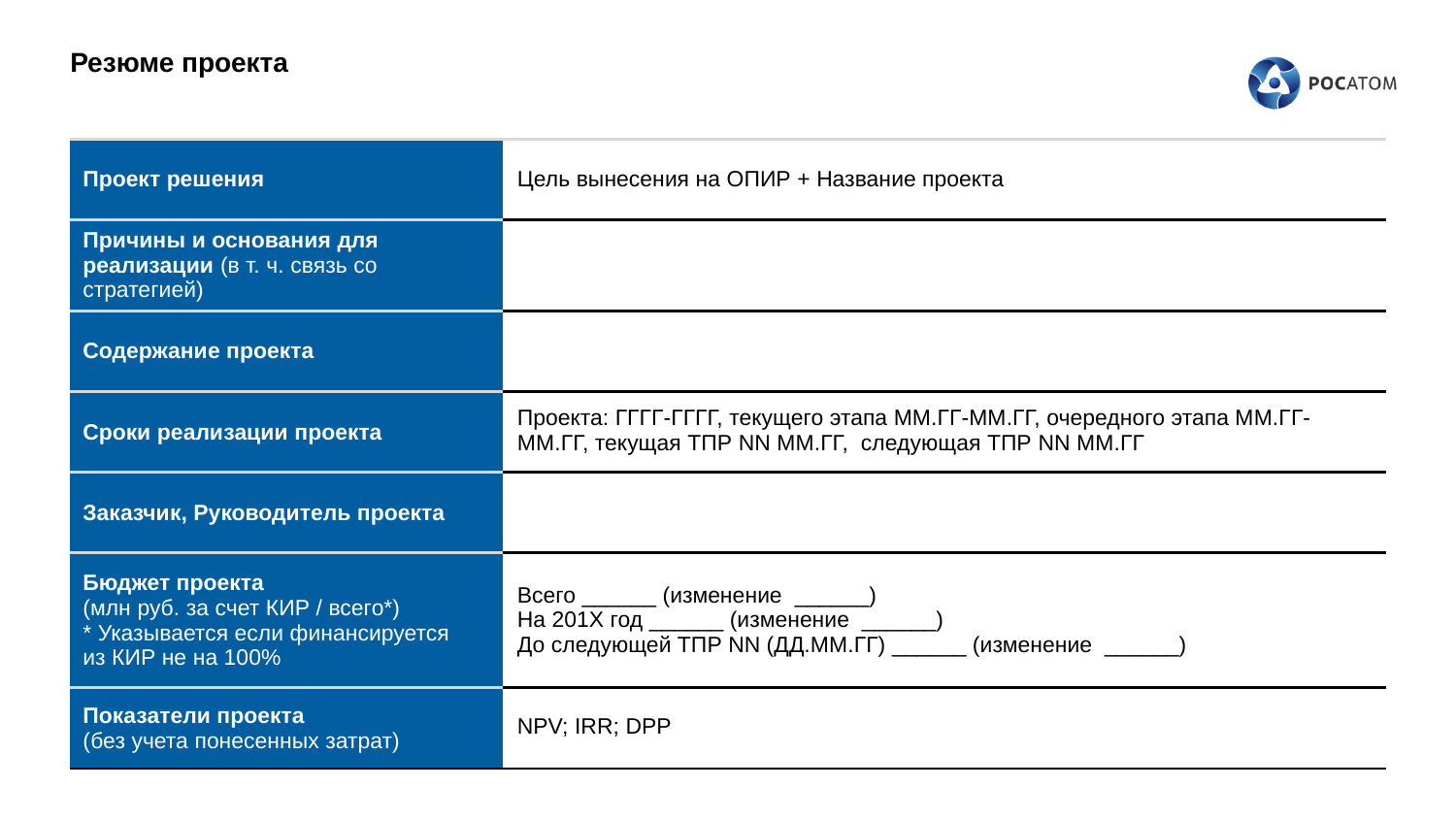

# Резюме проекта
| Проект решения | Цель вынесения на ОПИР + Название проекта |
| --- | --- |
| Причины и основания для реализации (в т. ч. связь со стратегией) |  |
| Содержание проекта |  |
| Сроки реализации проекта | Проекта: ГГГГ-ГГГГ, текущего этапа ММ.ГГ-ММ.ГГ, очередного этапа ММ.ГГ-ММ.ГГ, текущая ТПР NN ММ.ГГ, следующая ТПР NN ММ.ГГ |
| Заказчик, Руководитель проекта |  |
| Бюджет проекта (млн руб. за счет КИР / всего\*) \* Указывается если финансируется из КИР не на 100% | Всего \_\_\_\_\_\_ (изменение \_\_\_\_\_\_) На 201Х год \_\_\_\_\_\_ (изменение \_\_\_\_\_\_) До следующей ТПР NN (ДД.ММ.ГГ) \_\_\_\_\_\_ (изменение \_\_\_\_\_\_) |
| Показатели проекта (без учета понесенных затрат) | NPV; IRR; DPP |